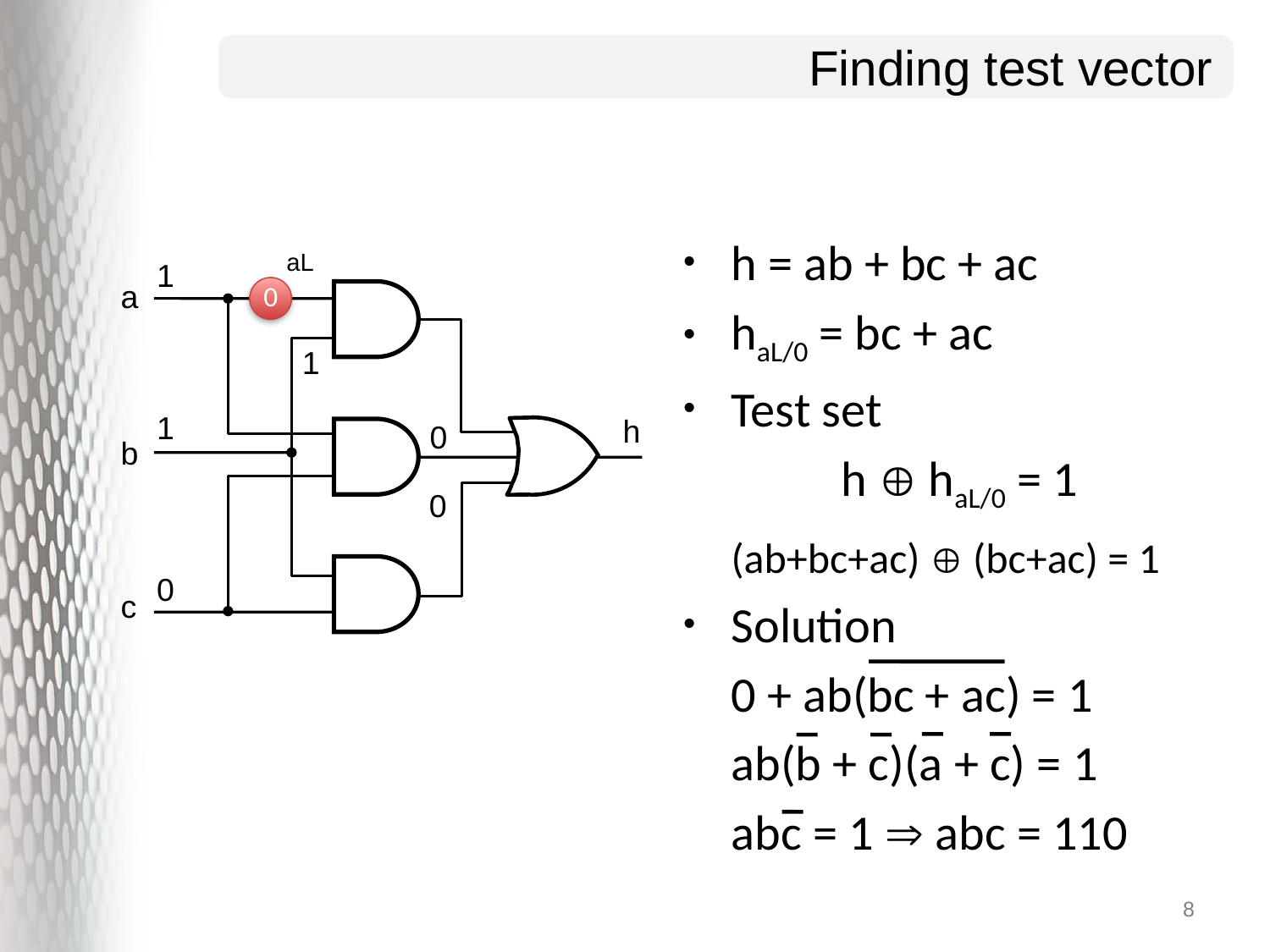

# Finding test vector
h = ab + bc + ac
haL/0 = bc + ac
Test set
h ⊕ haL/0 = 1
	(ab+bc+ac) ⊕ (bc+ac) = 1
Solution
	0 + ab(bc + ac) = 1
	ab(b + c)(a + c) = 1
	abc = 1 ⇒ abc = 110

aL
1
a
0

1

1
h
0

b

0

0
c